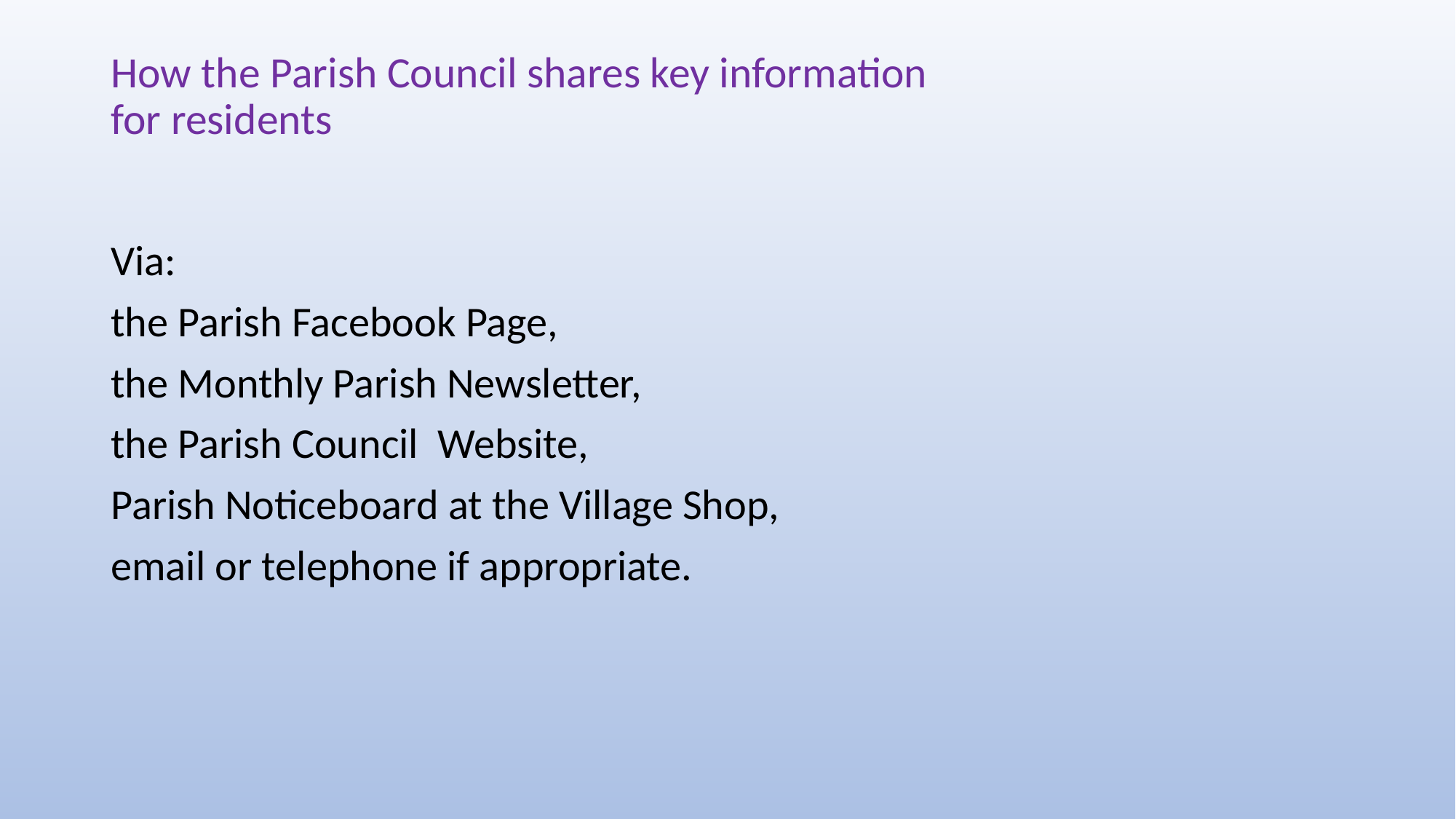

# How the Parish Council shares key information for residents

Via:
the Parish Facebook Page,
the Monthly Parish Newsletter,
the Parish Council  Website,
Parish Noticeboard at the Village Shop,
email or telephone if appropriate.